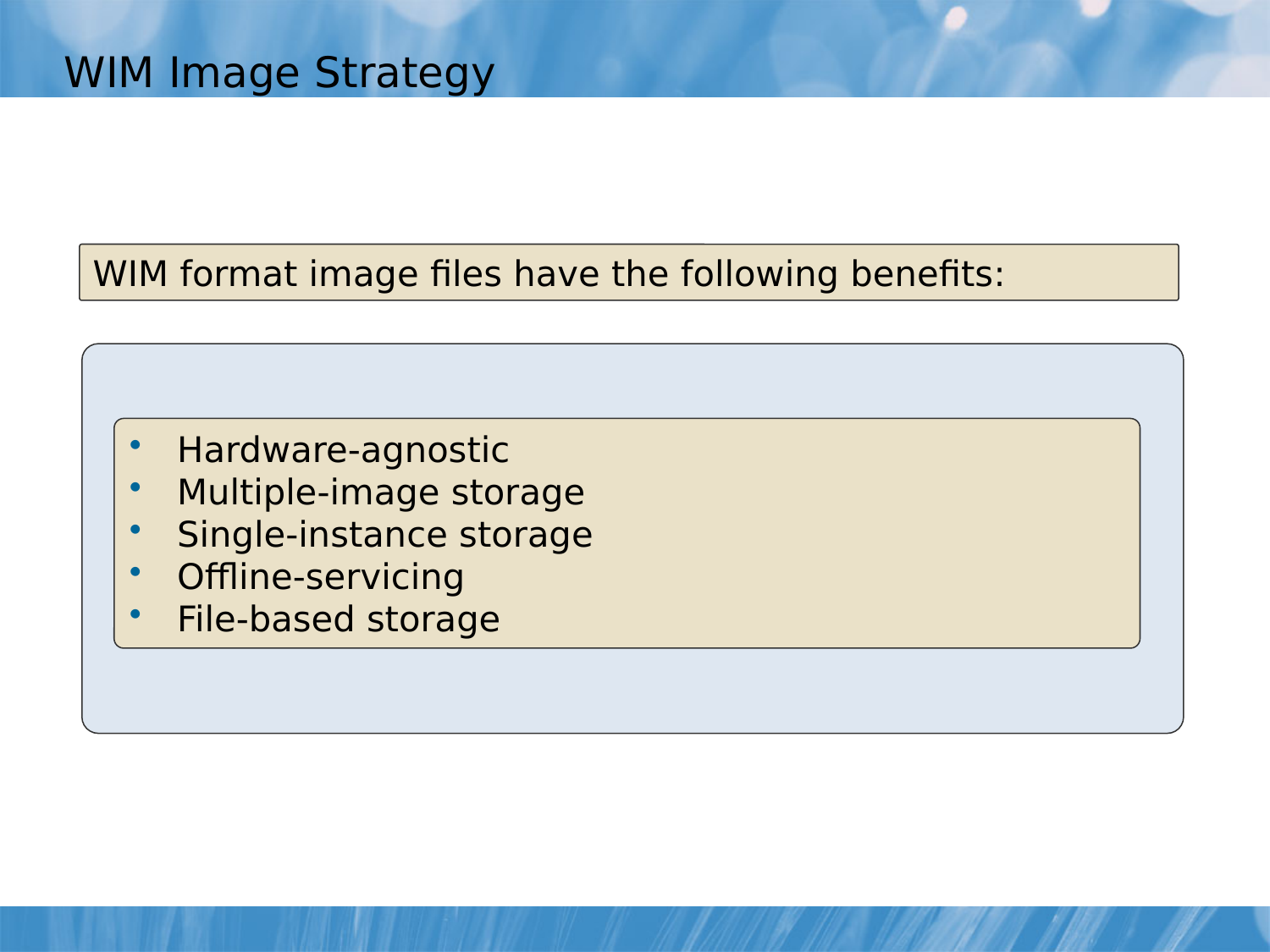

# WIM Image Strategy
WIM format image files have the following benefits:

Hardware-agnostic
Multiple-image storage
Single-instance storage
Offline-servicing
File-based storage